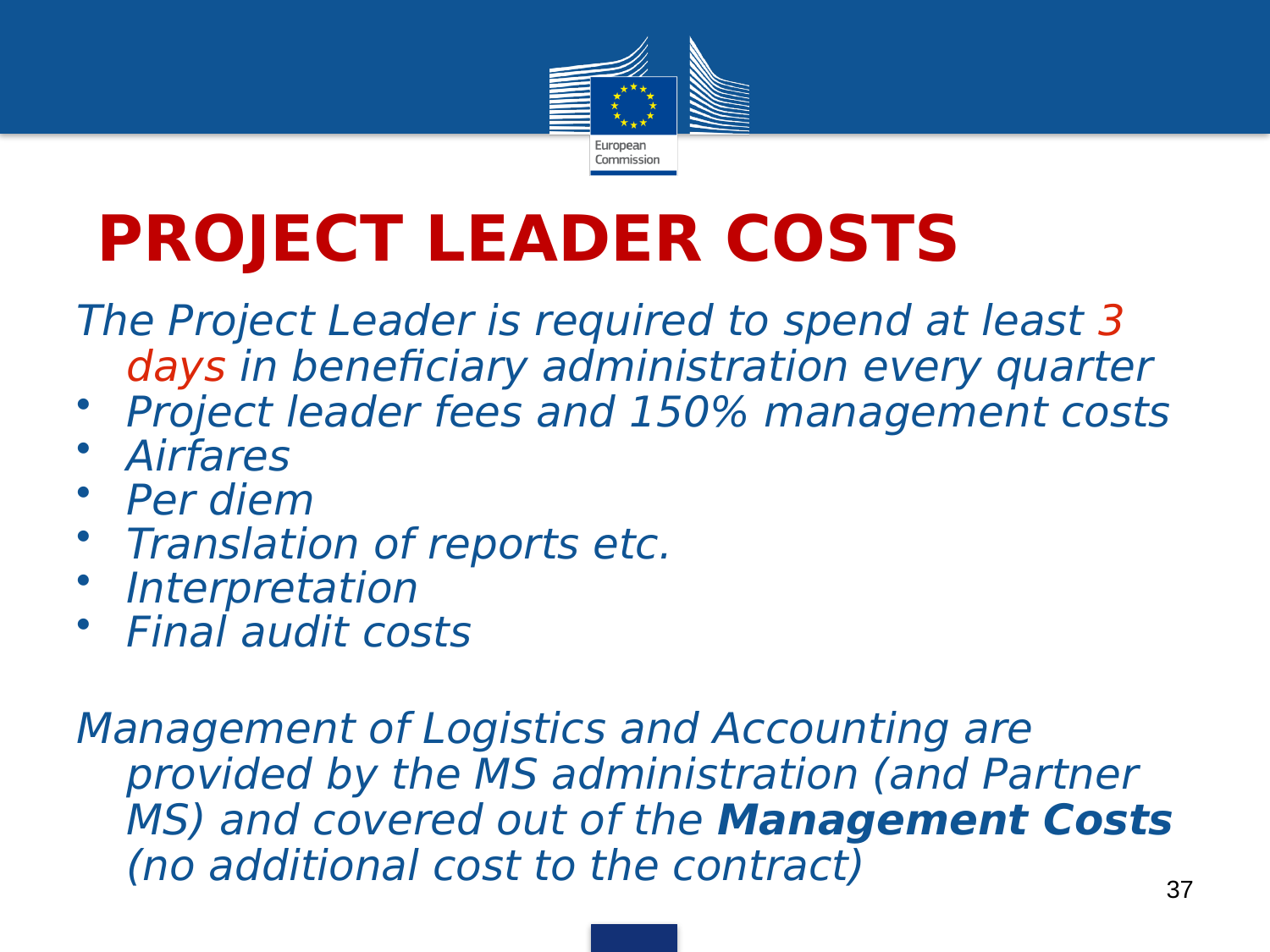

# PROJECT LEADER COSTS

The Project Leader is required to spend at least 3 days in beneficiary administration every quarter
Project leader fees and 150% management costs
Airfares
Per diem
Translation of reports etc.
Interpretation
Final audit costs

Management of Logistics and Accounting are provided by the MS administration (and Partner MS) and covered out of the Management Costs (no additional cost to the contract)

37